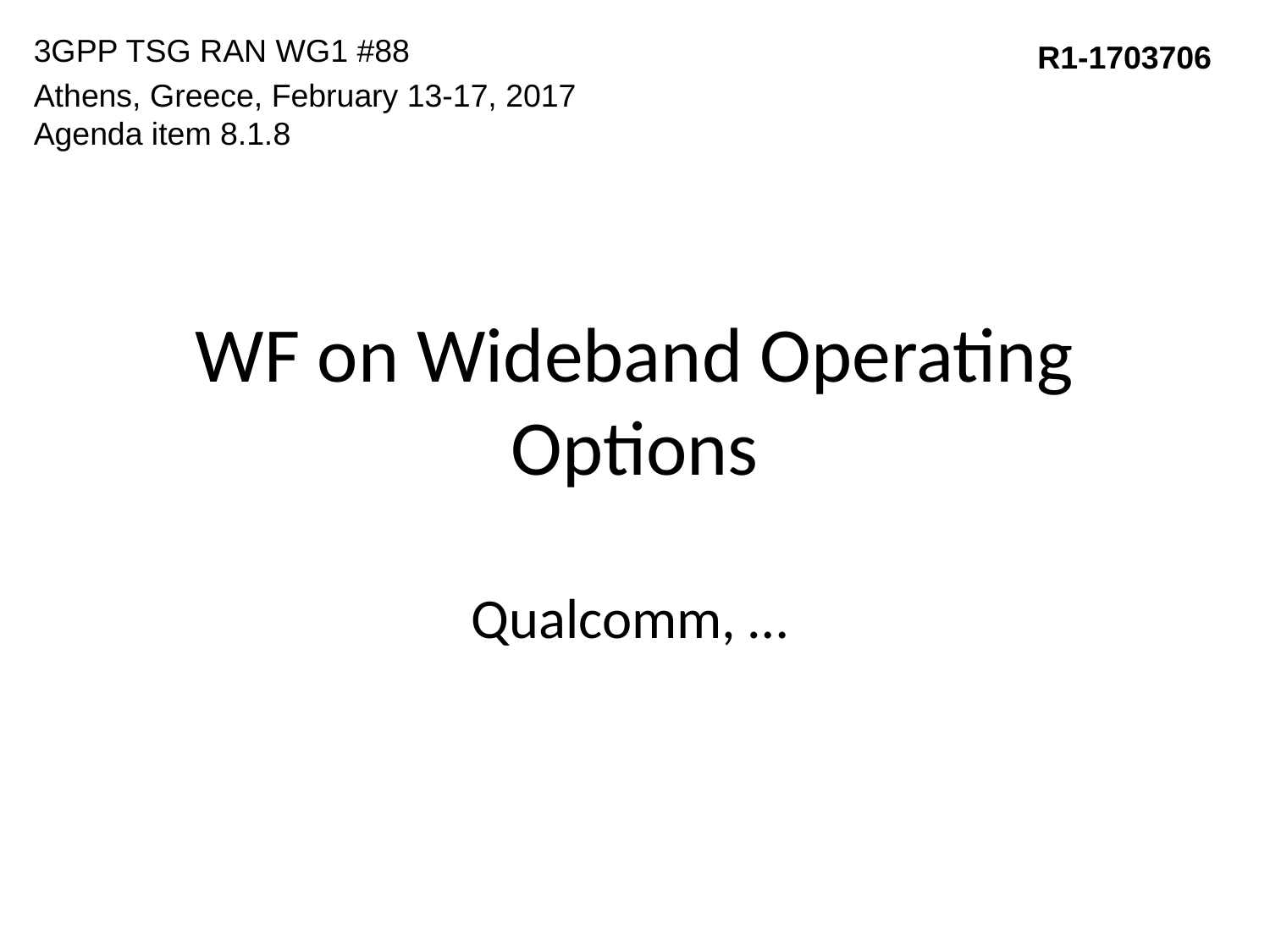

3GPP TSG RAN WG1 #88
Athens, Greece, February 13-17, 2017
Agenda item 8.1.8
R1-1703706
# WF on Wideband Operating Options
Qualcomm, …